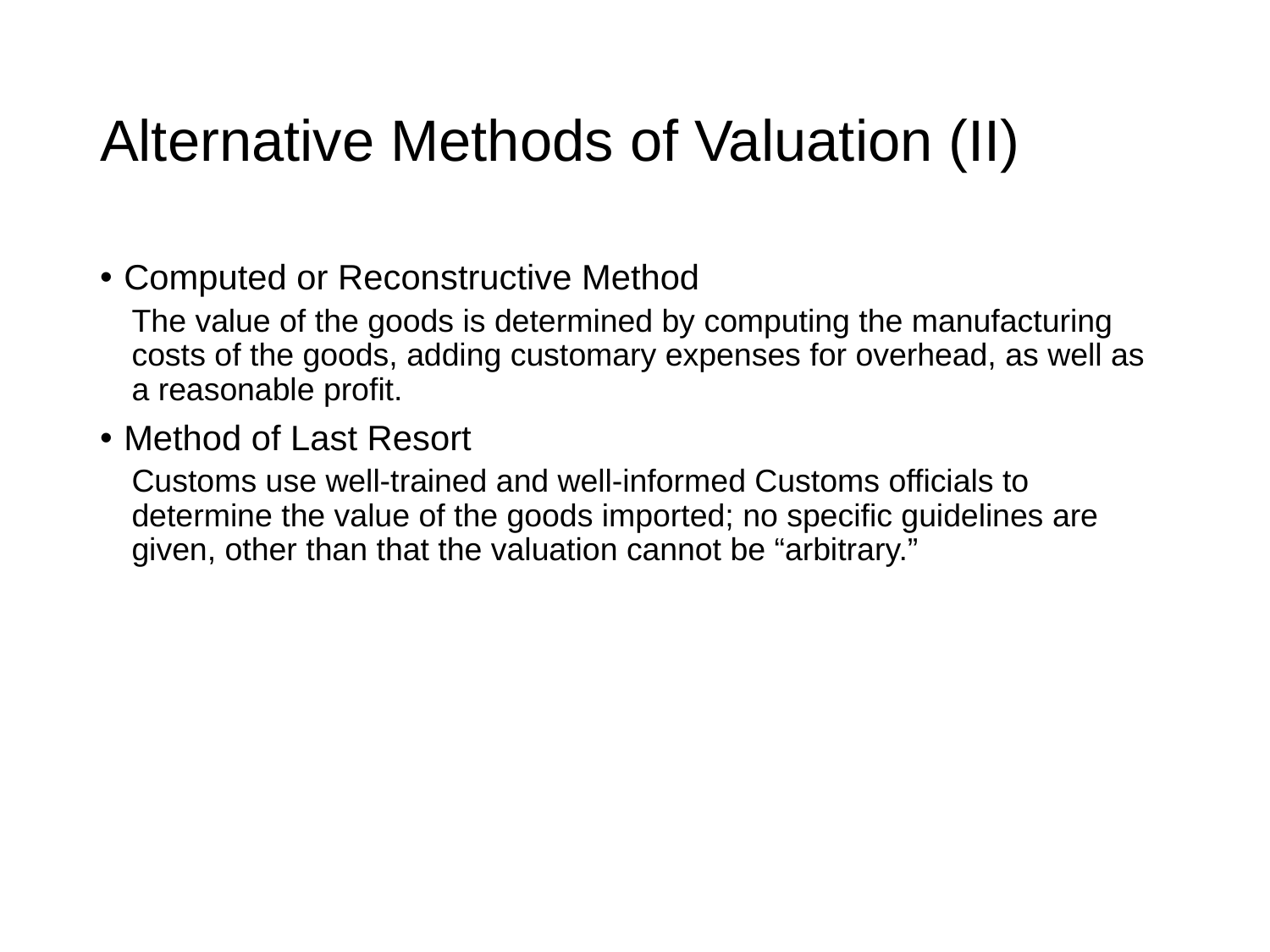

# Alternative Methods of Valuation (II)
Computed or Reconstructive Method
The value of the goods is determined by computing the manufacturing costs of the goods, adding customary expenses for overhead, as well as a reasonable profit.
Method of Last Resort
Customs use well-trained and well-informed Customs officials to determine the value of the goods imported; no specific guidelines are given, other than that the valuation cannot be “arbitrary.”